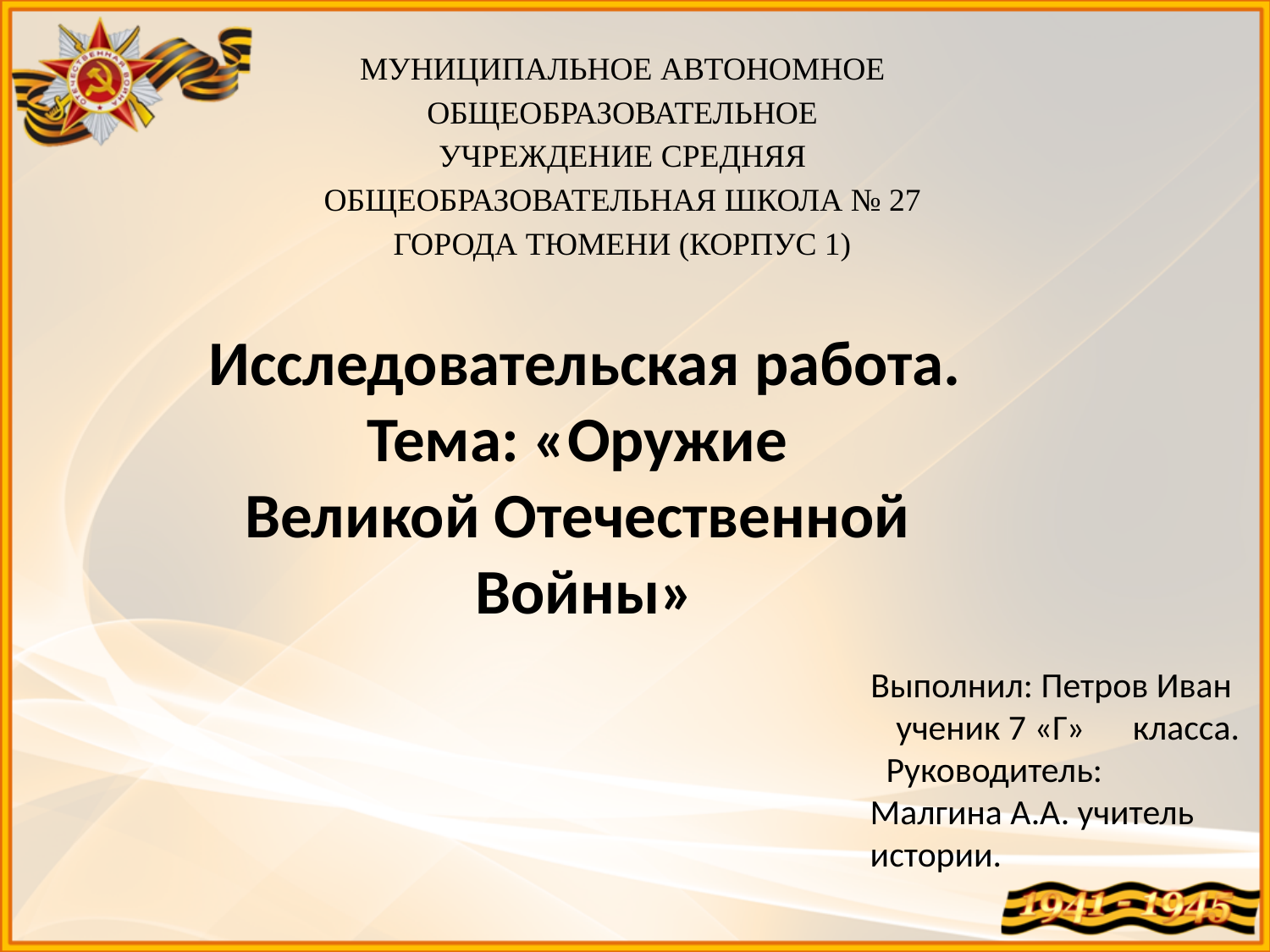

МУНИЦИПАЛЬНОЕ АВТОНОМНОЕ ОБЩЕОБРАЗОВАТЕЛЬНОЕ УЧРЕЖДЕНИЕ СРЕДНЯЯ ОБЩЕОБРАЗОВАТЕЛЬНАЯ ШКОЛА № 27 ГОРОДА ТЮМЕНИ (КОРПУС 1)
Исследовательская работа.
Тема: «Оружие
Великой Отечественной
Войны»
Выполнил: Петров Иван
ученик 7 «Г»      класса.
  Руководитель:     Малгина А.А. учитель истории.